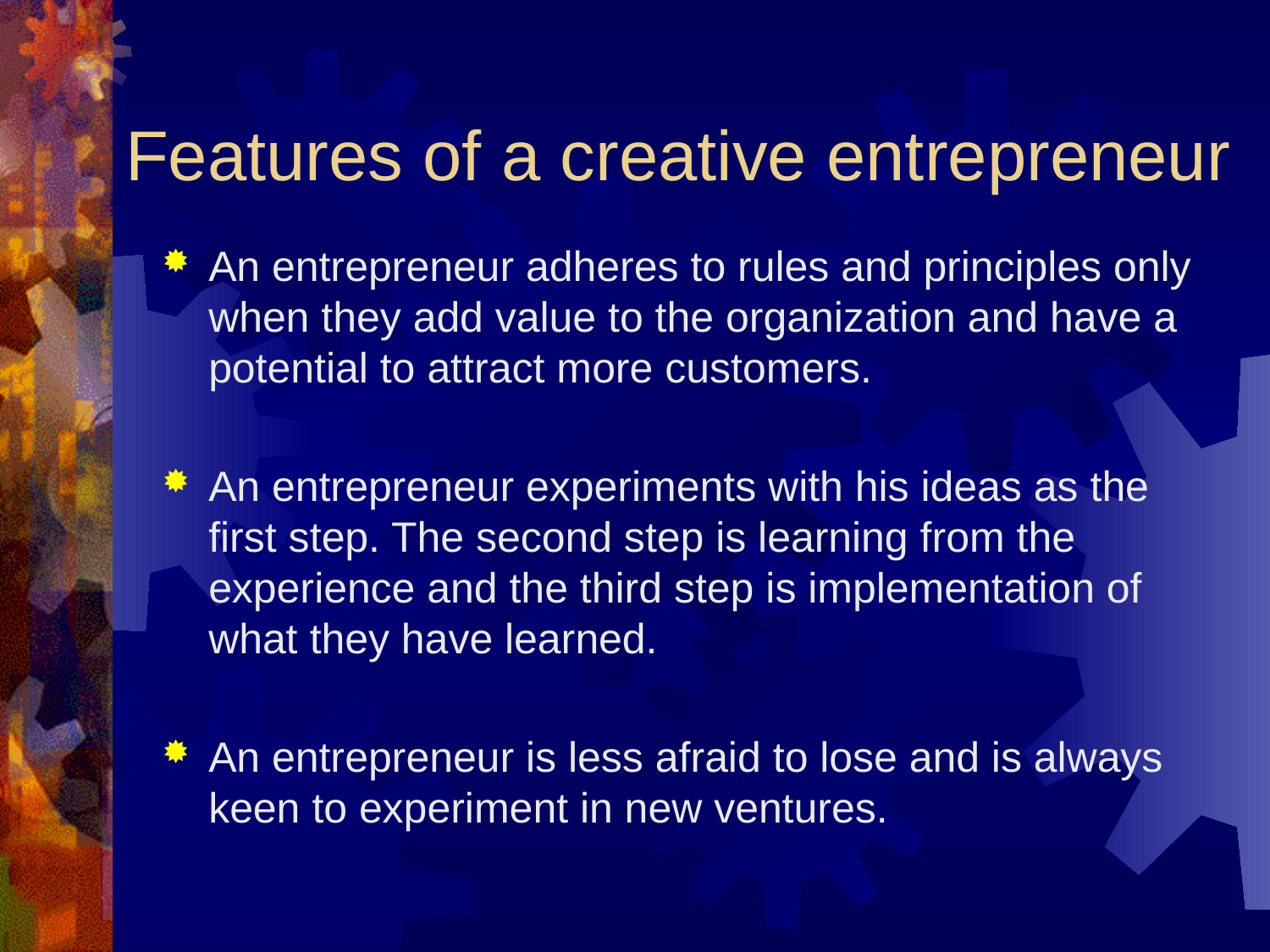

# Features of a creative entrepreneur
An entrepreneur adheres to rules and principles only when they add value to the organization and have a potential to attract more customers.

An entrepreneur experiments with his ideas as the first step. The second step is learning from the experience and the third step is implementation of what they have learned.

An entrepreneur is less afraid to lose and is always keen to experiment in new ventures.